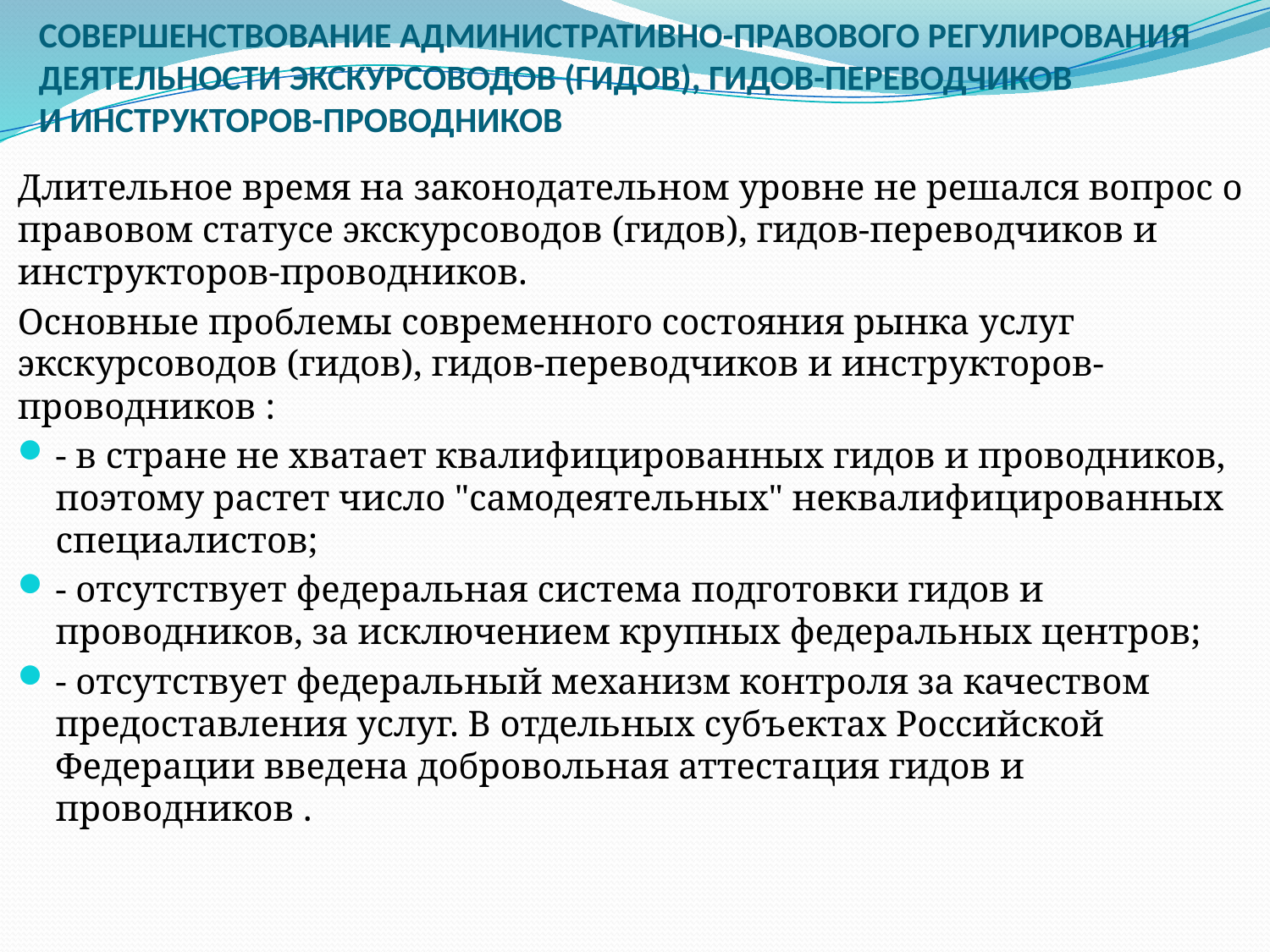

СОВЕРШЕНСТВОВАНИЕ АДМИНИСТРАТИВНО-ПРАВОВОГО РЕГУЛИРОВАНИЯ
ДЕЯТЕЛЬНОСТИ ЭКСКУРСОВОДОВ (ГИДОВ), ГИДОВ-ПЕРЕВОДЧИКОВ
И ИНСТРУКТОРОВ-ПРОВОДНИКОВ
Длительное время на законодательном уровне не решался вопрос о правовом статусе экскурсоводов (гидов), гидов-переводчиков и инструкторов-проводников.
Основные проблемы современного состояния рынка услуг экскурсоводов (гидов), гидов-переводчиков и инструкторов-проводников :
- в стране не хватает квалифицированных гидов и проводников, поэтому растет число "самодеятельных" неквалифицированных специалистов;
- отсутствует федеральная система подготовки гидов и проводников, за исключением крупных федеральных центров;
- отсутствует федеральный механизм контроля за качеством предоставления услуг. В отдельных субъектах Российской Федерации введена добровольная аттестация гидов и проводников .